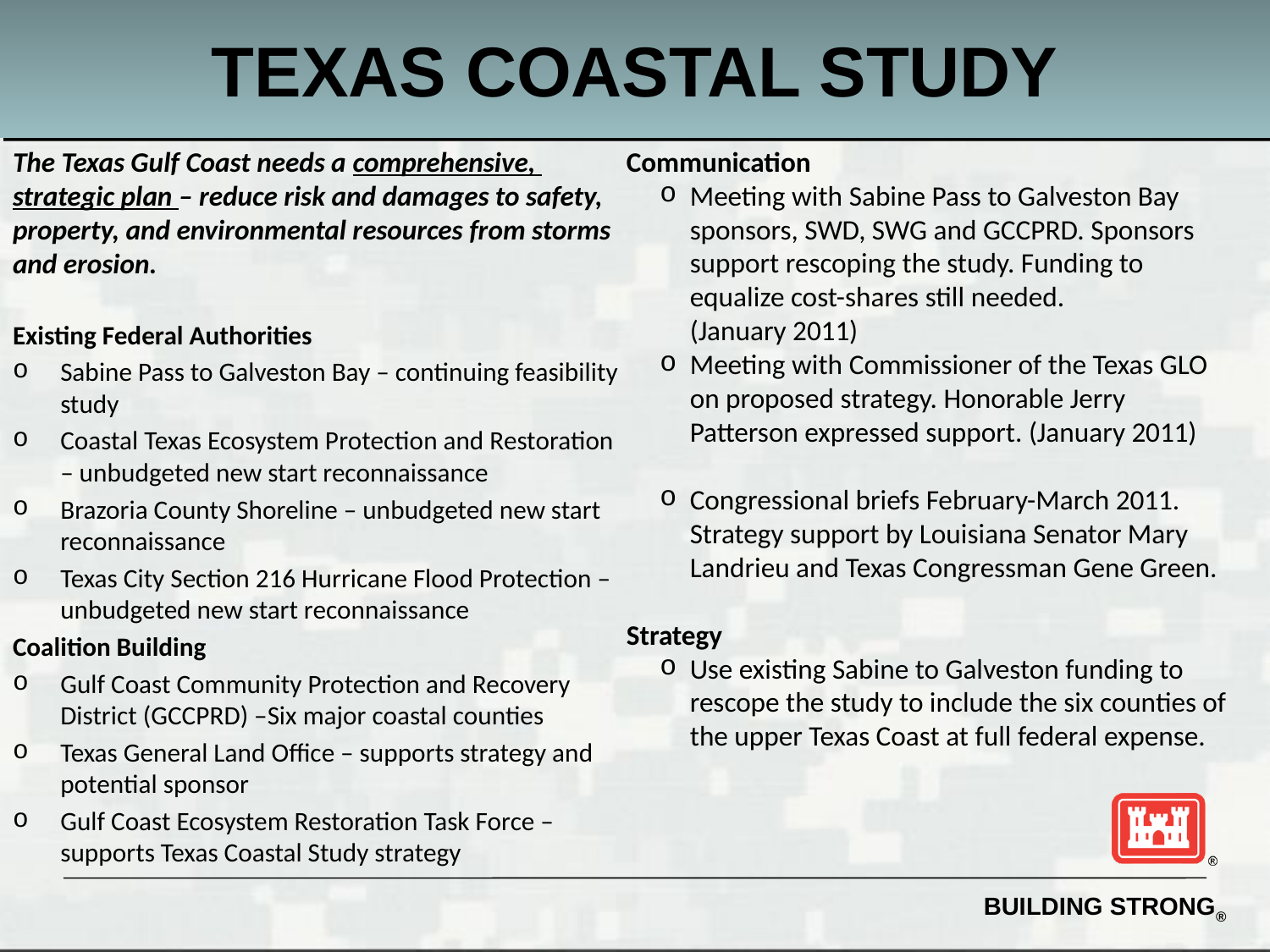

TEXAS COASTAL STUDY
The Texas Gulf Coast needs a comprehensive,
strategic plan – reduce risk and damages to safety,
property, and environmental resources from storms
and erosion.
Existing Federal Authorities
Sabine Pass to Galveston Bay – continuing feasibility study
Coastal Texas Ecosystem Protection and Restoration – unbudgeted new start reconnaissance
Brazoria County Shoreline – unbudgeted new start reconnaissance
Texas City Section 216 Hurricane Flood Protection – unbudgeted new start reconnaissance
Coalition Building
Gulf Coast Community Protection and Recovery District (GCCPRD) –Six major coastal counties
Texas General Land Office – supports strategy and potential sponsor
Gulf Coast Ecosystem Restoration Task Force – supports Texas Coastal Study strategy
Communication
Meeting with Sabine Pass to Galveston Bay sponsors, SWD, SWG and GCCPRD. Sponsors support rescoping the study. Funding to equalize cost-shares still needed.
(January 2011)
Meeting with Commissioner of the Texas GLO on proposed strategy. Honorable Jerry Patterson expressed support. (January 2011)
Congressional briefs February-March 2011.  Strategy support by Louisiana Senator Mary Landrieu and Texas Congressman Gene Green.
Strategy
Use existing Sabine to Galveston funding to rescope the study to include the six counties of the upper Texas Coast at full federal expense.